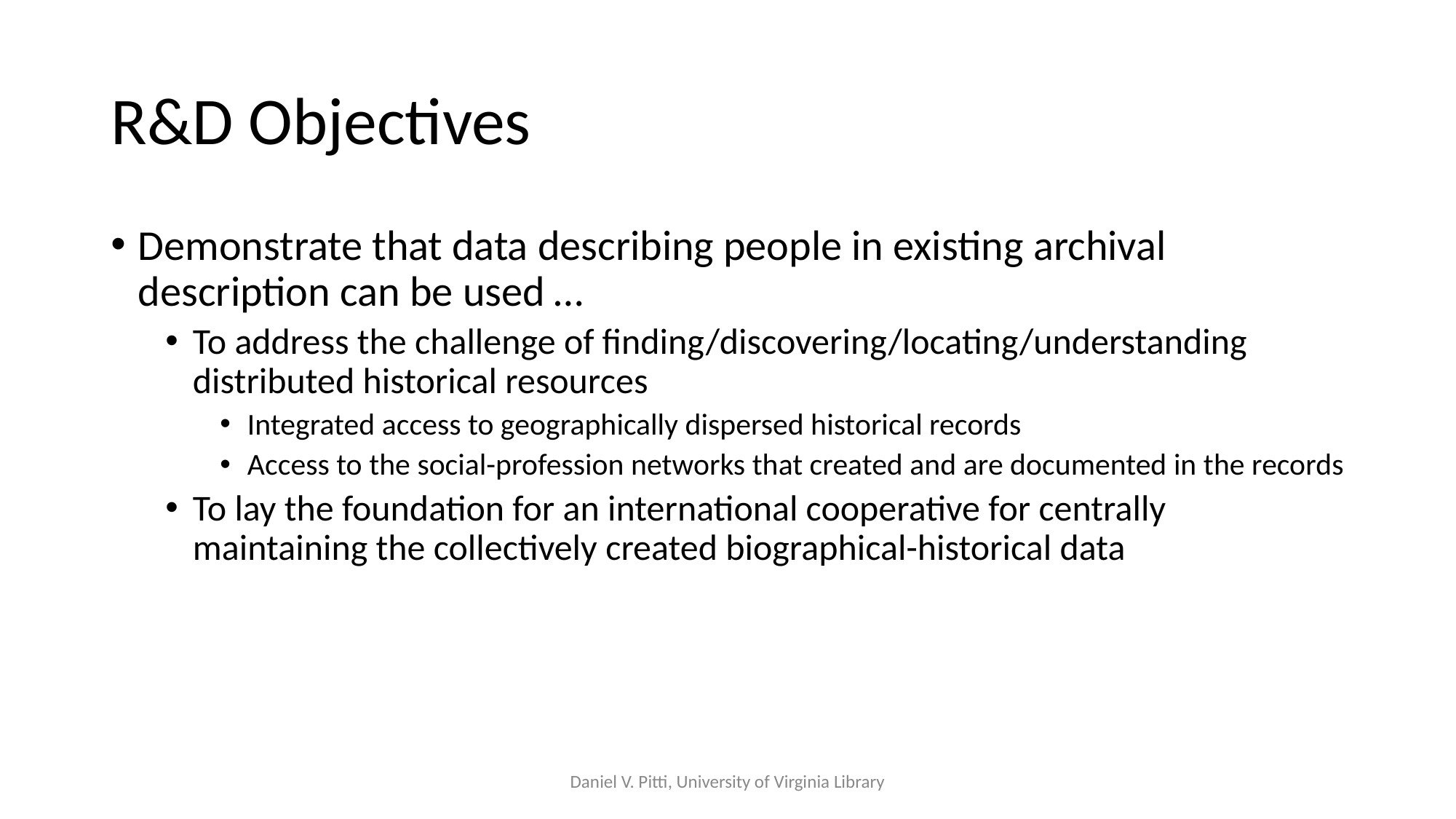

# R&D Objectives
Demonstrate that data describing people in existing archival description can be used …
To address the challenge of finding/discovering/locating/understanding distributed historical resources
Integrated access to geographically dispersed historical records
Access to the social-profession networks that created and are documented in the records
To lay the foundation for an international cooperative for centrally maintaining the collectively created biographical-historical data
Daniel V. Pitti, University of Virginia Library